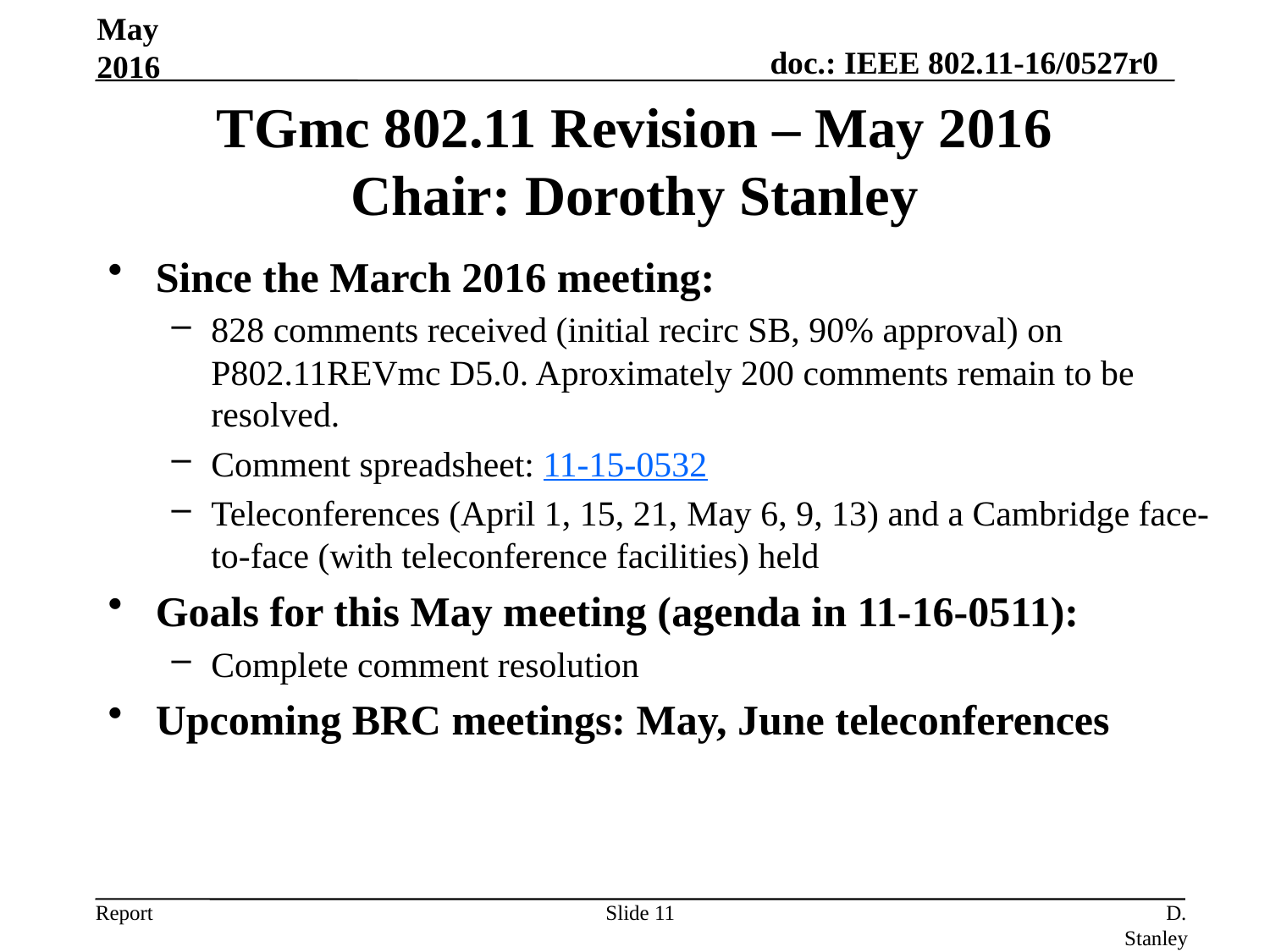

May 2016
# TGmc 802.11 Revision – May 2016 Chair: Dorothy Stanley
Since the March 2016 meeting:
828 comments received (initial recirc SB, 90% approval) on P802.11REVmc D5.0. Aproximately 200 comments remain to be resolved.
Comment spreadsheet: 11-15-0532
Teleconferences (April 1, 15, 21, May 6, 9, 13) and a Cambridge face-to-face (with teleconference facilities) held
Goals for this May meeting (agenda in 11-16-0511):
Complete comment resolution
Upcoming BRC meetings: May, June teleconferences

Slide 11
D. Stanley, HP Enterprise